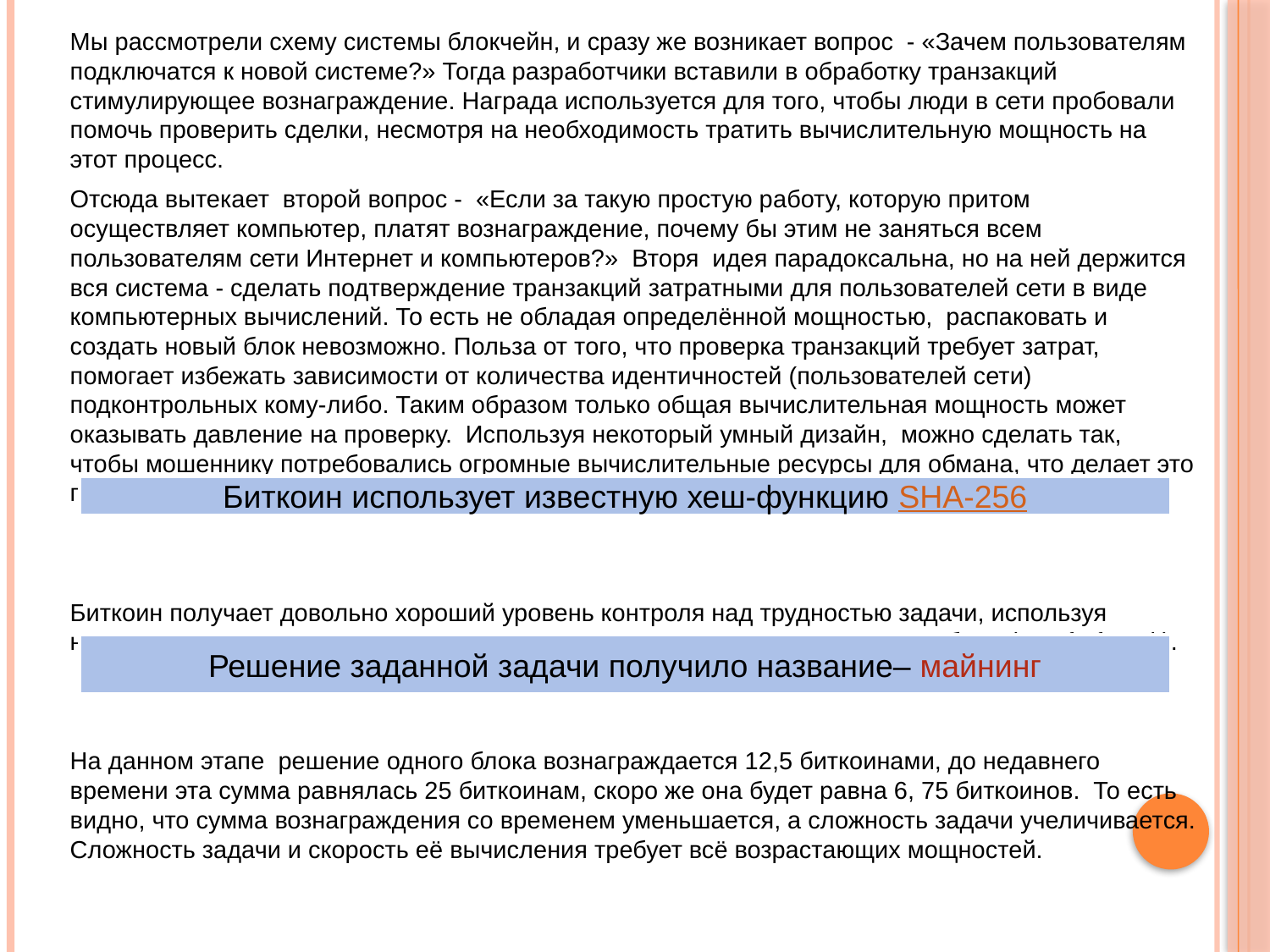

Мы рассмотрели схему системы блокчейн, и сразу же возникает вопрос  - «Зачем пользователям подключатся к новой системе?» Тогда разработчики вставили в обработку транзакций стимулирующее вознаграждение. Награда используется для того, чтобы люди в сети пробовали помочь проверить сделки, несмотря на необходимость тратить вычислительную мощность на этот процесс.
	Отсюда вытекает  второй вопрос -  «Если за такую простую работу, которую притом осуществляет компьютер, платят вознаграждение, почему бы этим не заняться всем пользователям сети Интернет и компьютеров?»  Вторя  идея парадоксальна, но на ней держится  вся система - сделать подтверждение транзакций затратными для пользователей сети в виде компьютерных вычислений. То есть не обладая определённой мощностью,  распаковать и создать новый блок невозможно. Польза от того, что проверка транзакций требует затрат, помогает избежать зависимости от количества идентичностей (пользователей сети) подконтрольных кому-либо. Таким образом только общая вычислительная мощность может оказывать давление на проверку.  Используя некоторый умный дизайн,  можно сделать так, чтобы мошеннику потребовались огромные вычислительные ресурсы для обмана, что делает это практически нецелесообразным.

 	Биткоин получает довольно хороший уровень контроля над трудностью задачи, используя незначительную вариацию головоломки на доказательство правильности работы (proof-of-work).

	На данном этапе  решение одного блока вознаграждается 12,5 биткоинами, до недавнего времени эта сумма равнялась 25 биткоинам, скоро же она будет равна 6, 75 биткоинов.  То есть  видно, что сумма вознаграждения со временем уменьшается, а сложность задачи учеличивается. Сложность задачи и скорость её вычисления требует всё возрастающих мощностей.

Биткоин использует известную хеш-функцию SHA-256
Решение заданной задачи получило название– майнинг